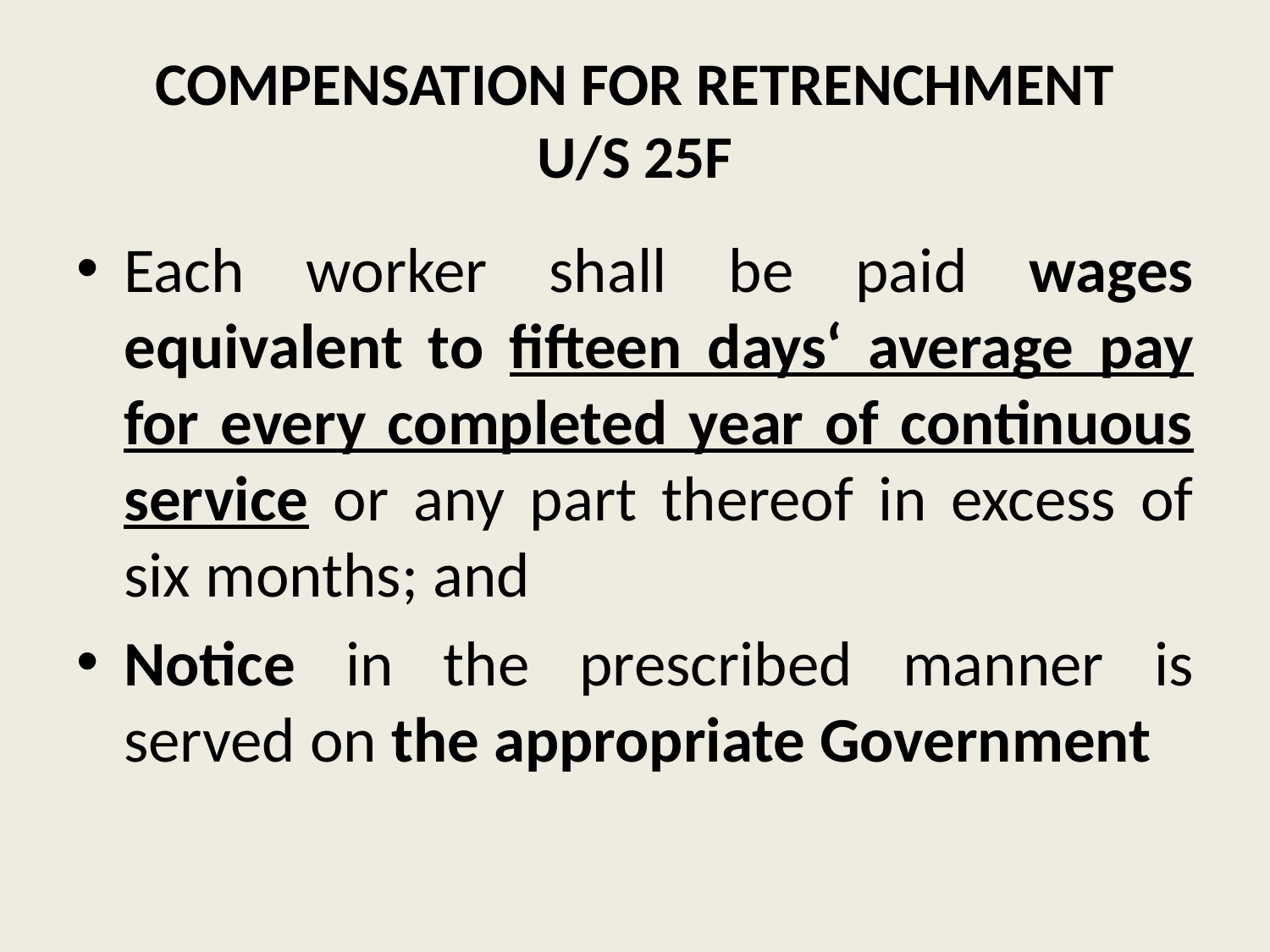

# COMPENSATION FOR RETRENCHMENT U/S 25F
Each worker shall be paid wages equivalent to fifteen days‘ average pay for every completed year of continuous service or any part thereof in excess of six months; and
Notice in the prescribed manner is served on the appropriate Government